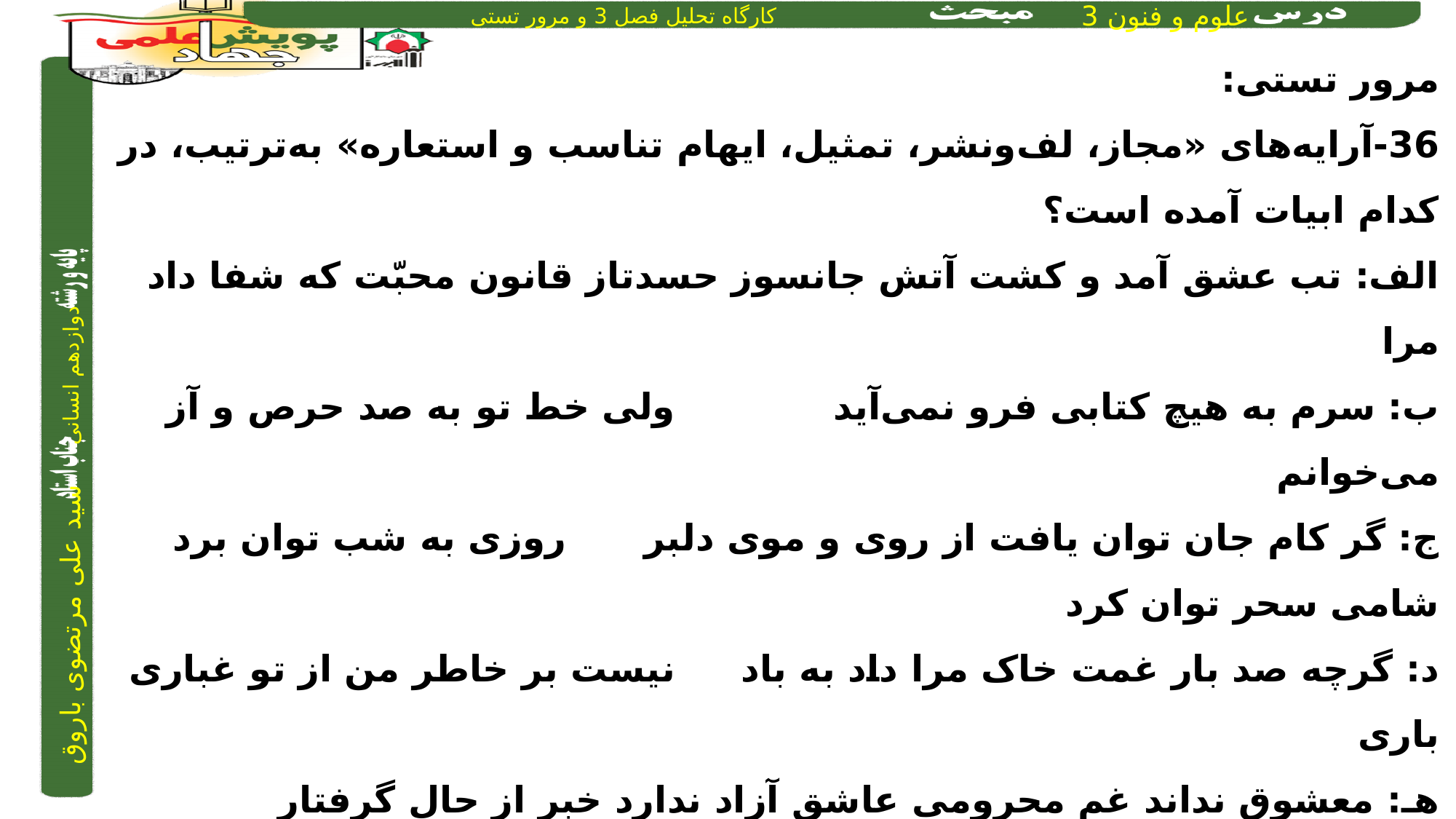

مرور تستی:
36-آرایه‌های «مجاز، لف‌ونشر، تمثیل، ایهام تناسب و استعاره» به‌ترتیب، در کدام ابیات آمده است؟
الف: تب عشق آمد و کشت آتش جانسوز حسد	تاز قانون محبّت که شفا داد مرا
ب: سرم به هیچ کتابی فرو نمی‌آید			ولی خط تو به صد حرص و آز می‌خوانم
ج: گر کام جان توان یافت از روی و موی دلبر		روزی به شب توان برد شامی سحر توان کرد
د: گرچه صد بار غمت خاک مرا داد به باد		نیست بر خاطر من از تو غباری باری
هـ: معشوق نداند غم محرومی عاشق	 	آزاد ندارد خبر از حال گرفتار

1) «ب» - «ج» - «هـ» - «الف» - «د»		2) «د» - «ج» - «ب» - «الف» - «هـ»
3)«ب» - «الف» - «هـ» - «ج» - «د»		4) «د» - «الف» - «ج» - «ب» - «هـ»

1